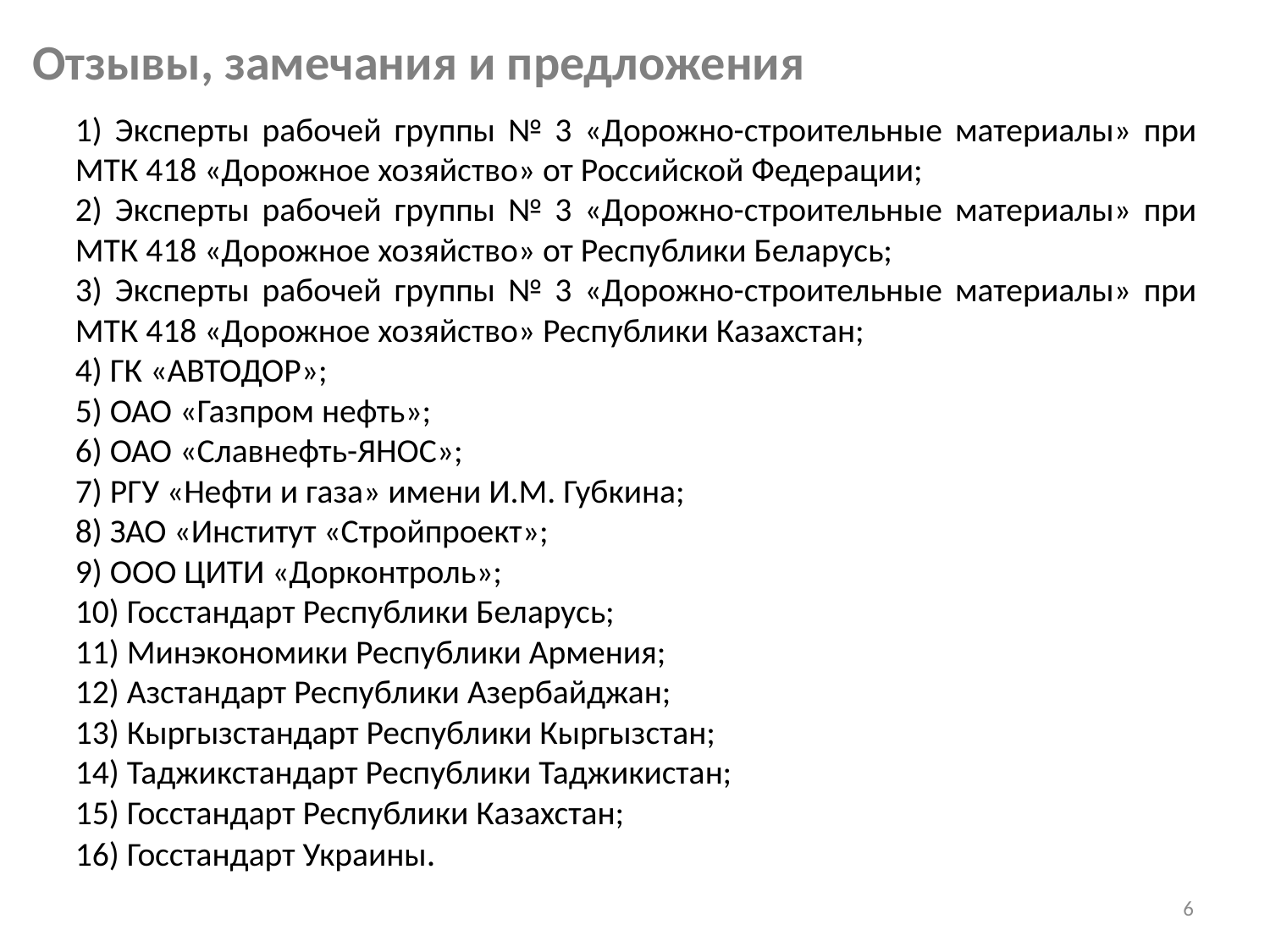

# Отзывы, замечания и предложения
1) Эксперты рабочей группы № 3 «Дорожно-строительные материалы» при МТК 418 «Дорожное хозяйство» от Российской Федерации;
2) Эксперты рабочей группы № 3 «Дорожно-строительные материалы» при МТК 418 «Дорожное хозяйство» от Республики Беларусь;
3) Эксперты рабочей группы № 3 «Дорожно-строительные материалы» при МТК 418 «Дорожное хозяйство» Республики Казахстан;
4) ГК «АВТОДОР»;
5) ОАО «Газпром нефть»;
6) ОАО «Славнефть-ЯНОС»;
7) РГУ «Нефти и газа» имени И.М. Губкина;
8) ЗАО «Институт «Стройпроект»;
9) ООО ЦИТИ «Дорконтроль»;
10) Госстандарт Республики Беларусь;
11) Минэкономики Республики Армения;
12) Азстандарт Республики Азербайджан;
13) Кыргызстандарт Республики Кыргызстан;
14) Таджикстандарт Республики Таджикистан;
15) Госстандарт Республики Казахстан;
16) Госстандарт Украины.

6